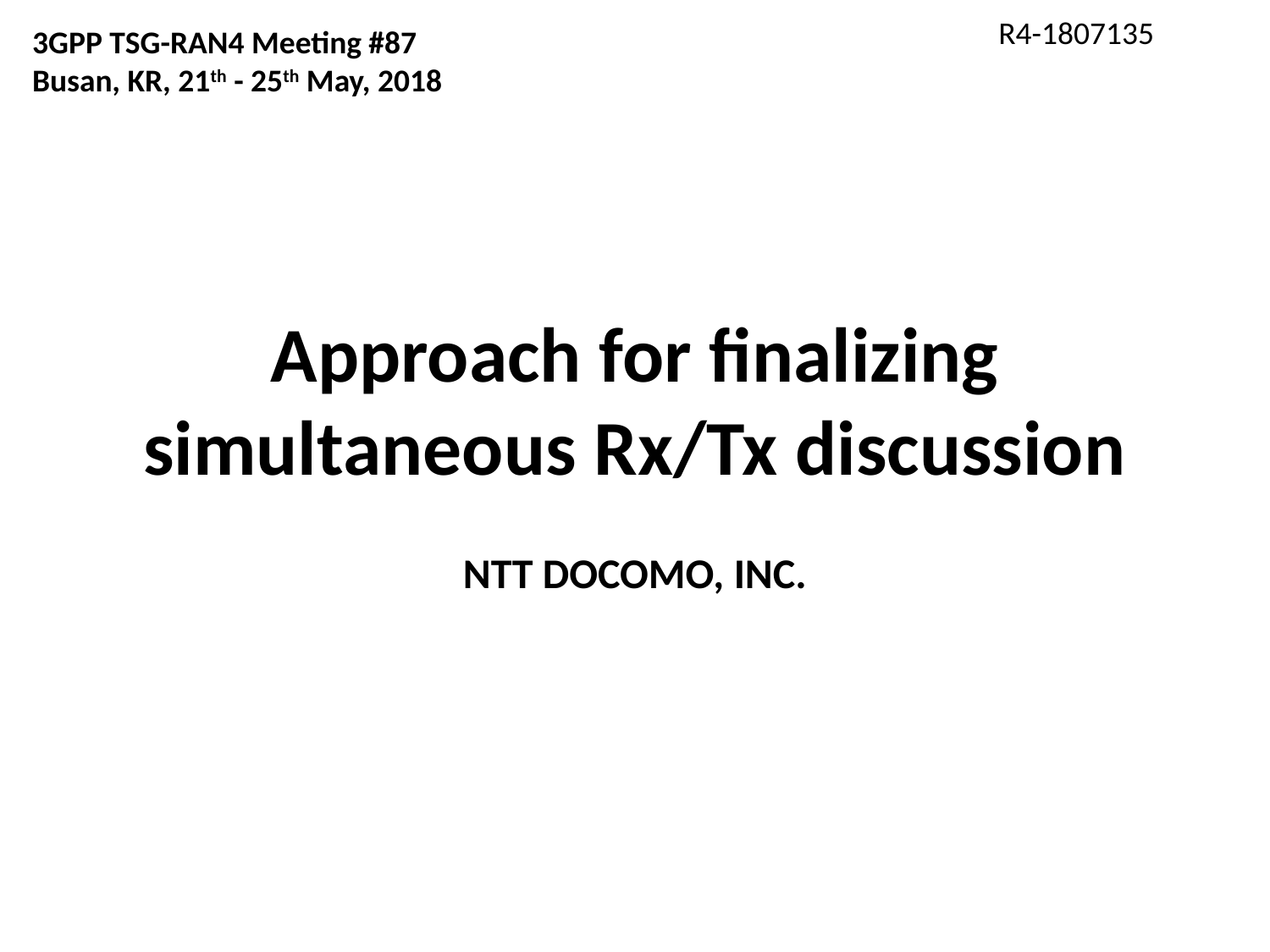

R4-1807135
3GPP TSG-RAN4 Meeting #87
Busan, KR, 21th - 25th May, 2018
# Approach for finalizing simultaneous Rx/Tx discussion
NTT DOCOMO, INC.